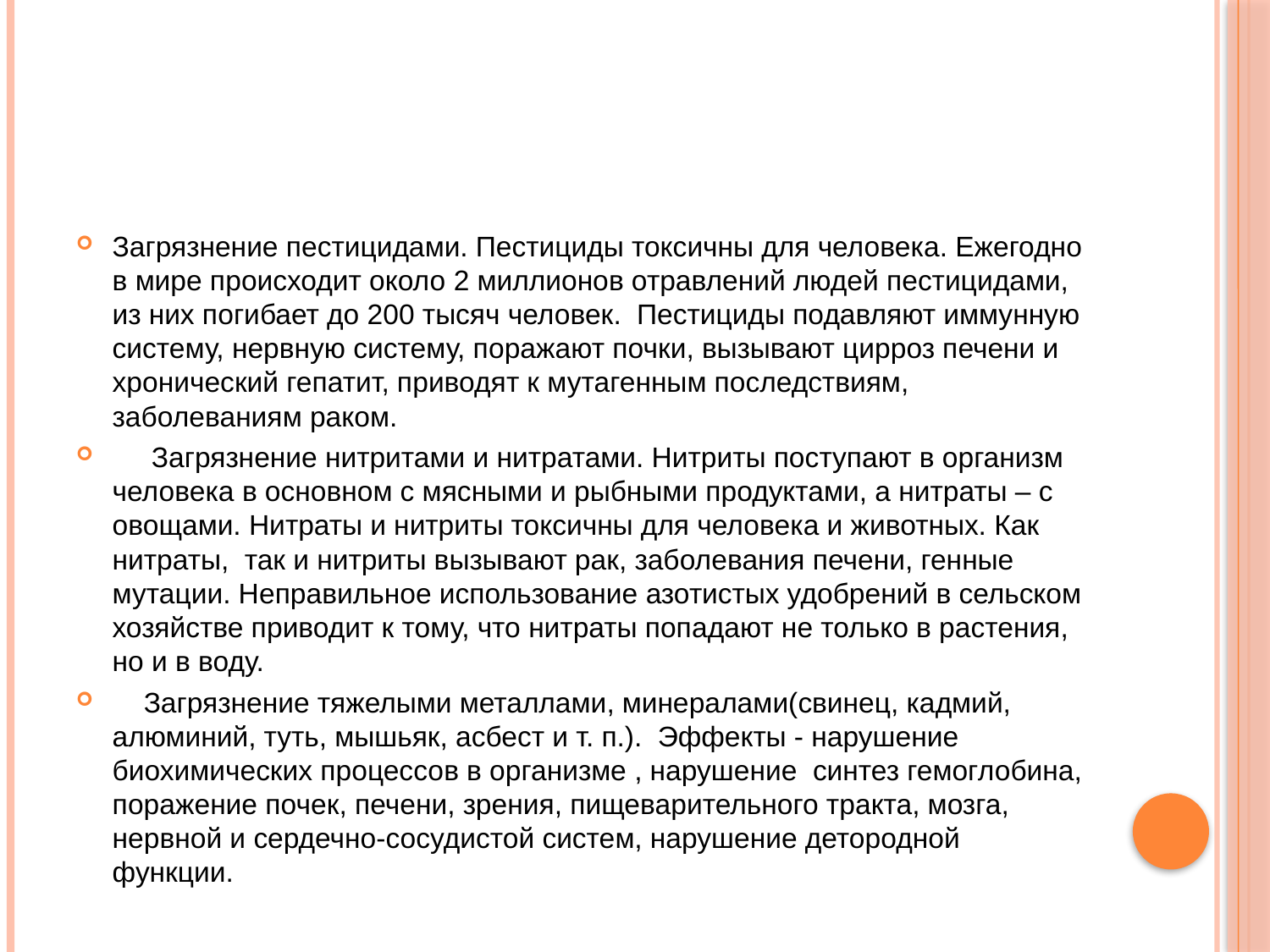

#
Загрязнение пестицидами. Пестициды токсичны для человека. Ежегодно в мире происходит около 2 миллионов отравлений людей пестицидами, из них погибает до 200 тысяч человек.  Пестициды подавляют иммунную систему, нервную систему, поражают почки, вызывают цирроз печени и хронический гепатит, приводят к мутагенным последствиям, заболеваниям раком.
     Загрязнение нитритами и нитратами. Нитриты поступают в организм человека в основном с мясными и рыбными продуктами, а нитраты – с овощами. Нитраты и нитриты токсичны для человека и животных. Как  нитраты,  так и нитриты вызывают рак, заболевания печени, генные мутации. Неправильное использование азотистых удобрений в сельском хозяйстве приводит к тому, что нитраты попадают не только в растения, но и в воду.
    Загрязнение тяжелыми металлами, минералами(свинец, кадмий, алюминий, туть, мышьяк, асбест и т. п.).  Эффекты - нарушение биохимических процессов в организме , нарушение  синтез гемоглобина, поражение почек, печени, зрения, пищеварительного тракта, мозга,  нервной и сердечно-сосудистой систем, нарушение детородной функции.